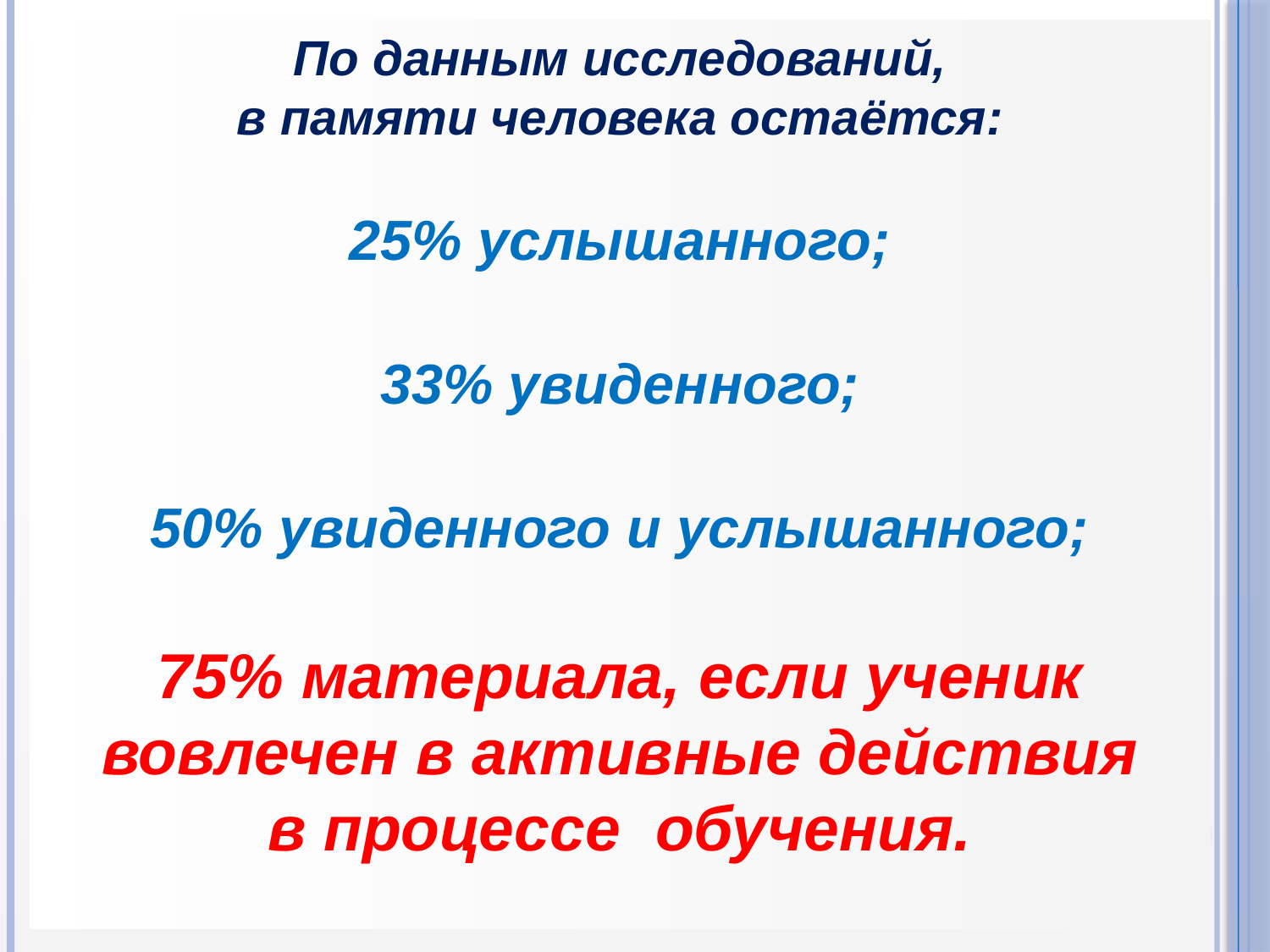

По данным исследований,
в памяти человека остаётся:

25% услышанного;

33% увиденного;

50% увиденного и услышанного;

75% материала, если ученик
вовлечен в активные действия
в процессе  обучения.